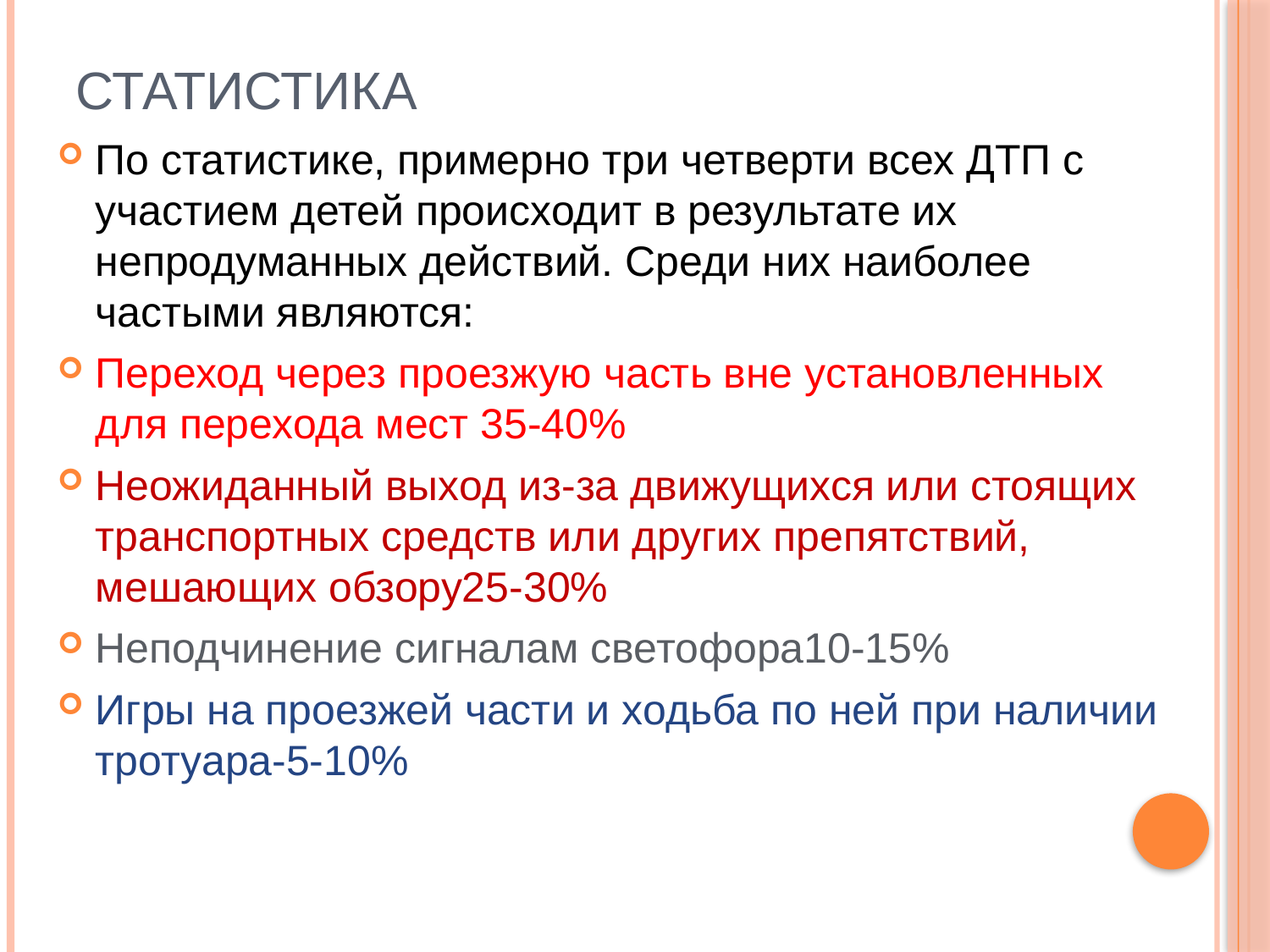

# Статистика
По статистике, примерно три четверти всех ДТП с участием детей происходит в результате их непродуманных действий. Среди них наиболее частыми являются:
Переход через проезжую часть вне установленных для перехода мест 35-40%
Неожиданный выход из-за движущихся или стоящих транспортных средств или других препятствий, мешающих обзору25-30%
Неподчинение сигналам светофора10-15%
Игры на проезжей части и ходьба по ней при наличии тротуара-5-10%